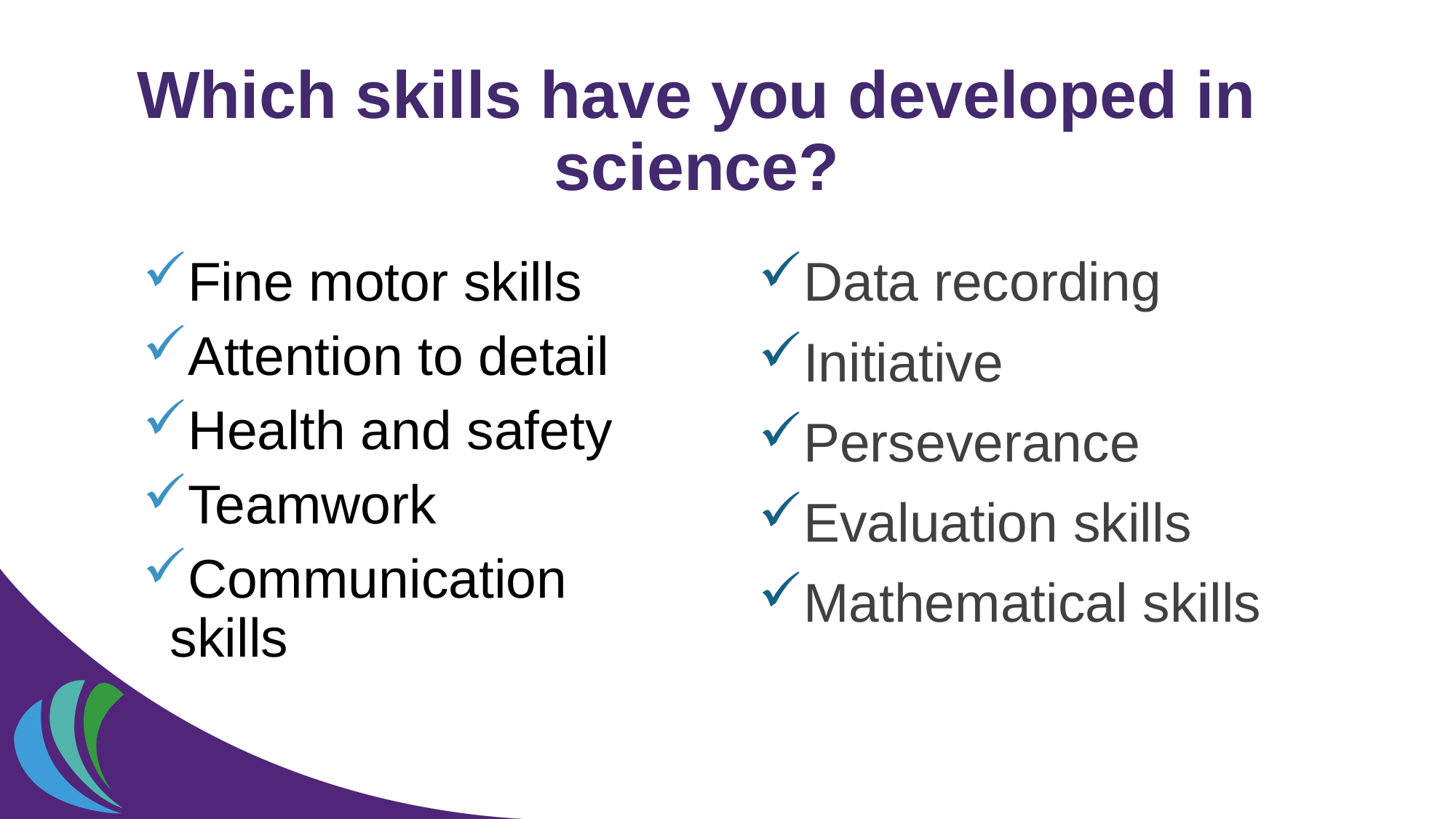

# Which skills have you developed in science?
Fine motor skills
Attention to detail
Health and safety
Teamwork
Communication skills

Data recording
Initiative
Perseverance
Evaluation skills
Mathematical skills